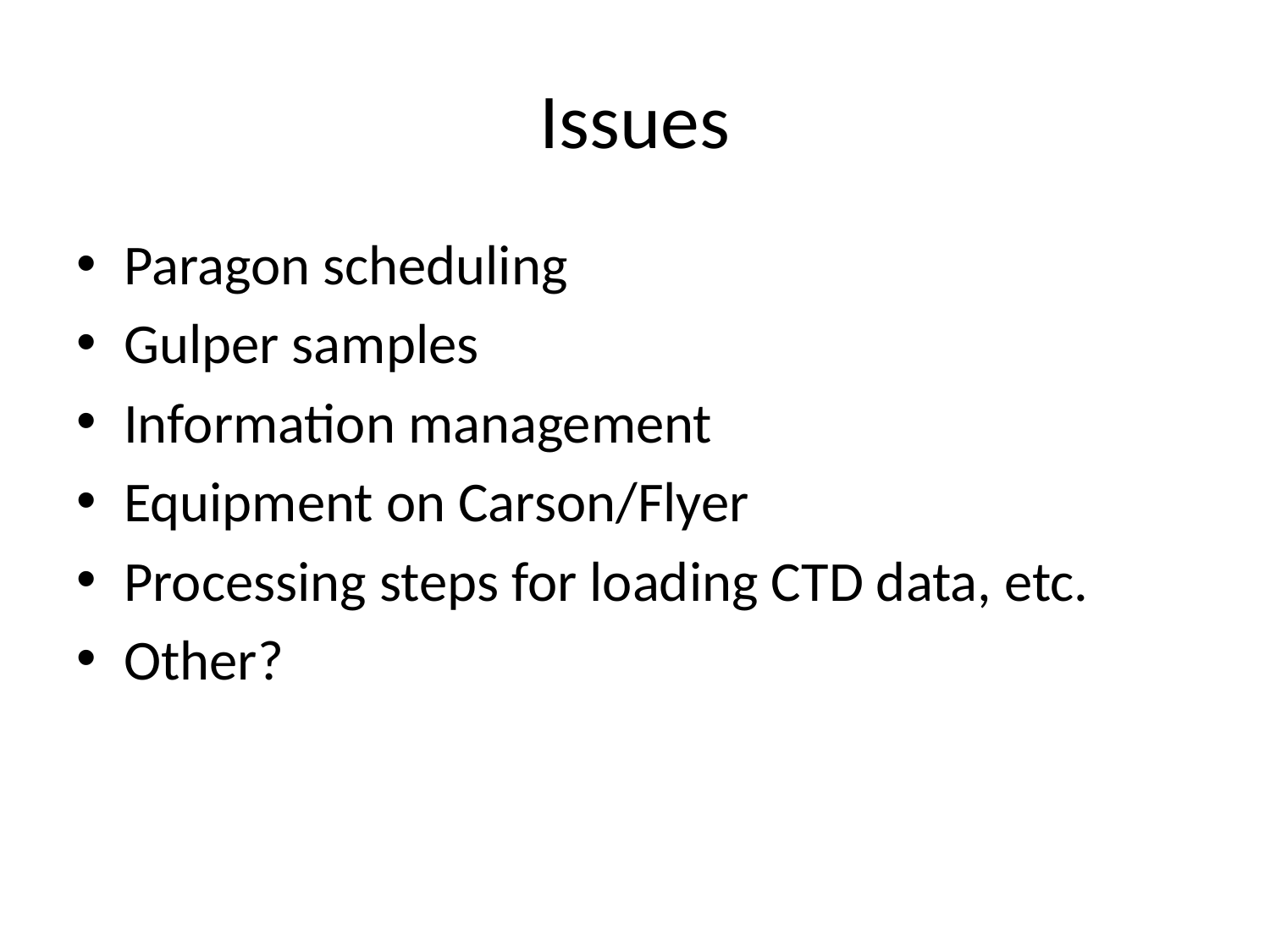

# Issues
Paragon scheduling
Gulper samples
Information management
Equipment on Carson/Flyer
Processing steps for loading CTD data, etc.
Other?